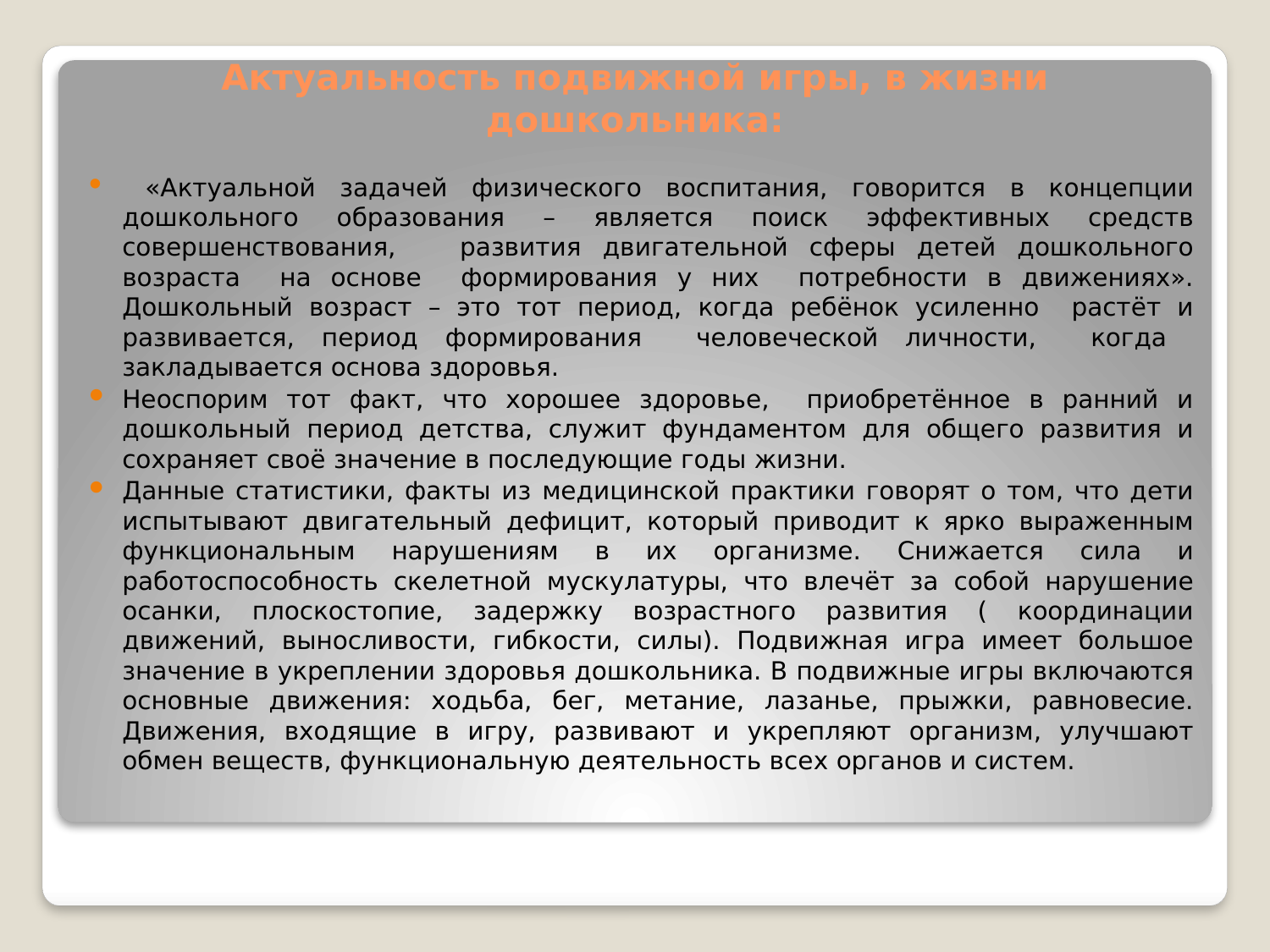

# Актуальность подвижной игры, в жизни дошкольника:
 «Актуальной задачей физического воспитания, говорится в концепции дошкольного образования – является поиск эффективных средств совершенствования,   развития двигательной сферы детей дошкольного возраста  на основе  формирования у них  потребности в движениях». Дошкольный возраст – это тот период, когда ребёнок усиленно  растёт и развивается, период формирования  человеческой личности,  когда  закладывается основа здоровья.
Неоспорим тот факт, что хорошее здоровье,  приобретённое в ранний и дошкольный период детства, служит фундаментом для общего развития и сохраняет своё значение в последующие годы жизни.
Данные статистики, факты из медицинской практики говорят о том, что дети испытывают двигательный дефицит, который приводит к ярко выраженным функциональным нарушениям в их организме. Снижается сила и работоспособность скелетной мускулатуры, что влечёт за собой нарушение осанки, плоскостопие, задержку возрастного развития ( координации движений, выносливости, гибкости, силы). Подвижная игра имеет большое значение в укреплении здоровья дошкольника. В подвижные игры включаются основные движения: ходьба, бег, метание, лазанье, прыжки, равновесие. Движения, входящие в игру, развивают и укрепляют организм, улучшают обмен веществ, функциональную деятельность всех органов и систем.